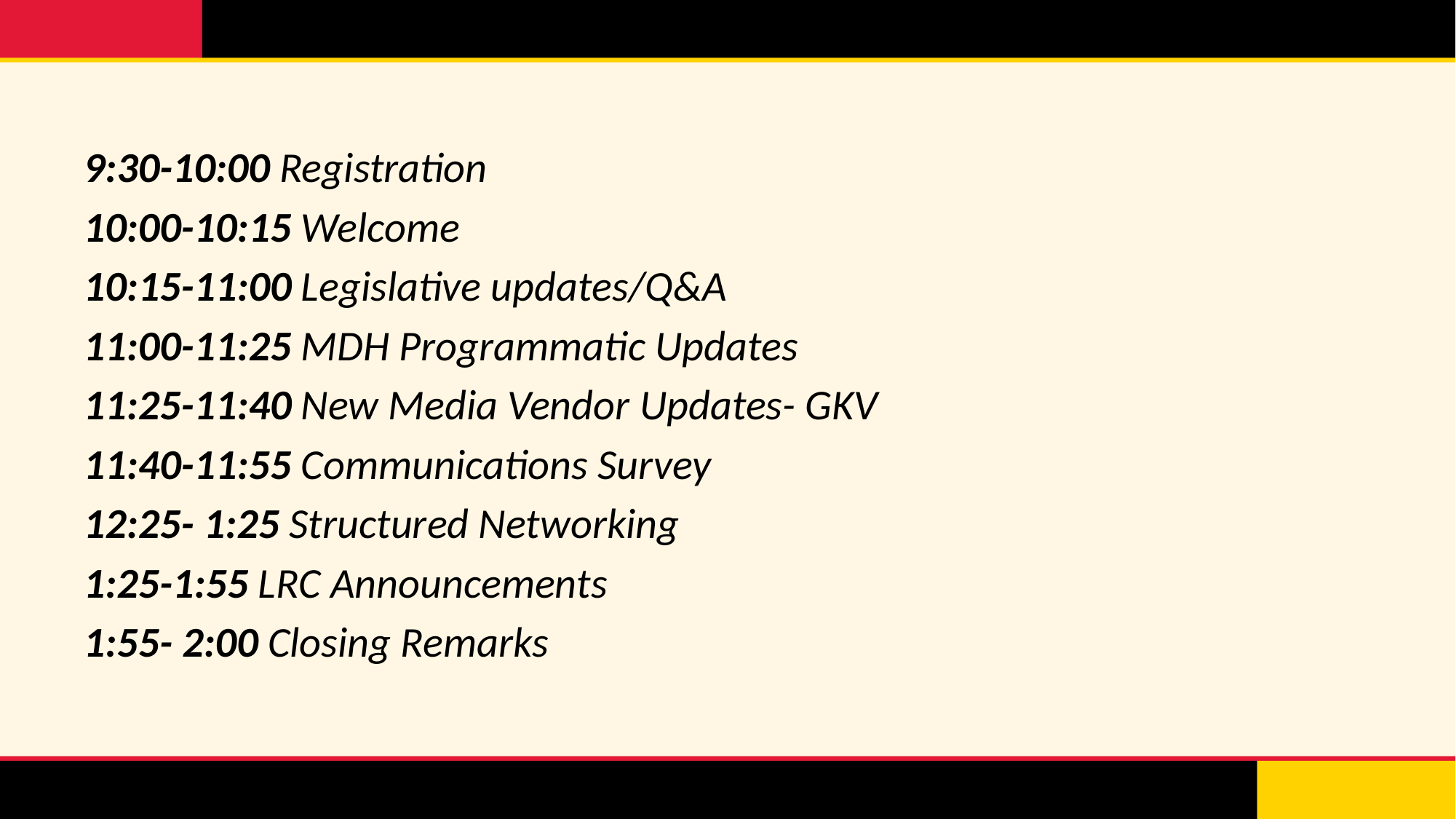

# Agenda
9:30-10:00 Registration
10:00-10:15 Welcome
10:15-11:00 Legislative updates/Q&A
11:00-11:25 MDH Programmatic Updates
11:25-11:40 New Media Vendor Updates- GKV
11:40-11:55 Communications Survey
12:25- 1:25 Structured Networking
1:25-1:55 LRC Announcements
1:55- 2:00 Closing Remarks